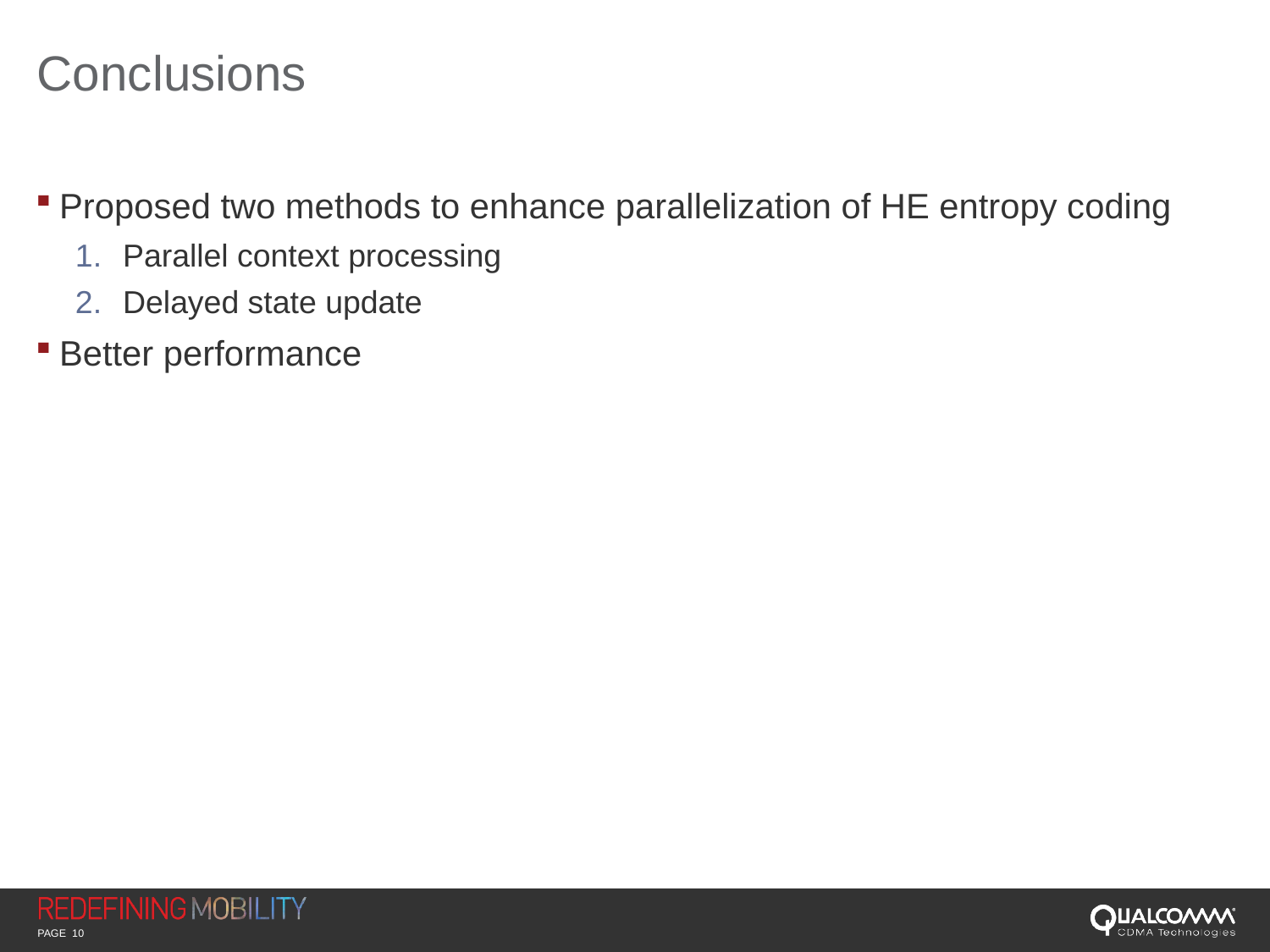

# Conclusions

Proposed two methods to enhance parallelization of HE entropy coding
Parallel context processing
Delayed state update
Better performance